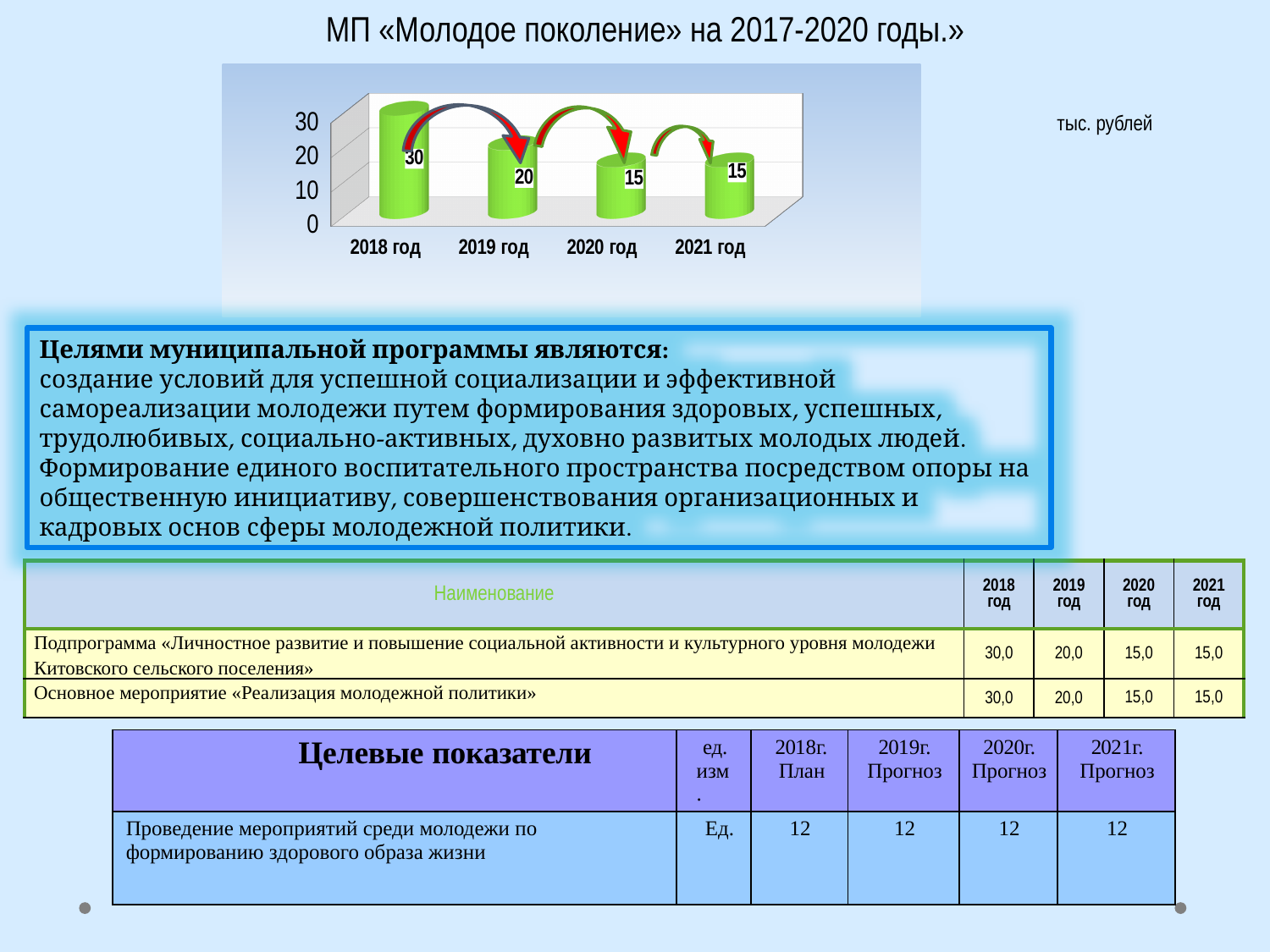

МП «Молодое поколение» на 2017-2020 годы.»

[unsupported chart]

тыс. рублей

Целями муниципальной программы являются:
создание условий для успешной социализации и эффективной самореализации молодежи путем формирования здоровых, успешных, трудолюбивых, социально-активных, духовно развитых молодых людей. Формирование единого воспитательного пространства посредством опоры на общественную инициативу, совершенствования организационных и кадровых основ сферы молодежной политики.
| Наименование | 2018 год | 2019 год | 2020 год | 2021 год |
| --- | --- | --- | --- | --- |
| Подпрограмма «Личностное развитие и повышение социальной активности и культурного уровня молодежи Китовского сельского поселения» | 30,0 | 20,0 | 15,0 | 15,0 |
| Основное мероприятие «Реализация молодежной политики» | 30,0 | 20,0 | 15,0 | 15,0 |
| Целевые показатели | ед. изм. | 2018г. План | 2019г. Прогноз | 2020г. Прогноз | 2021г. Прогноз |
| --- | --- | --- | --- | --- | --- |
| Проведение мероприятий среди молодежи по формированию здорового образа жизни | Ед. | 12 | 12 | 12 | 12 |